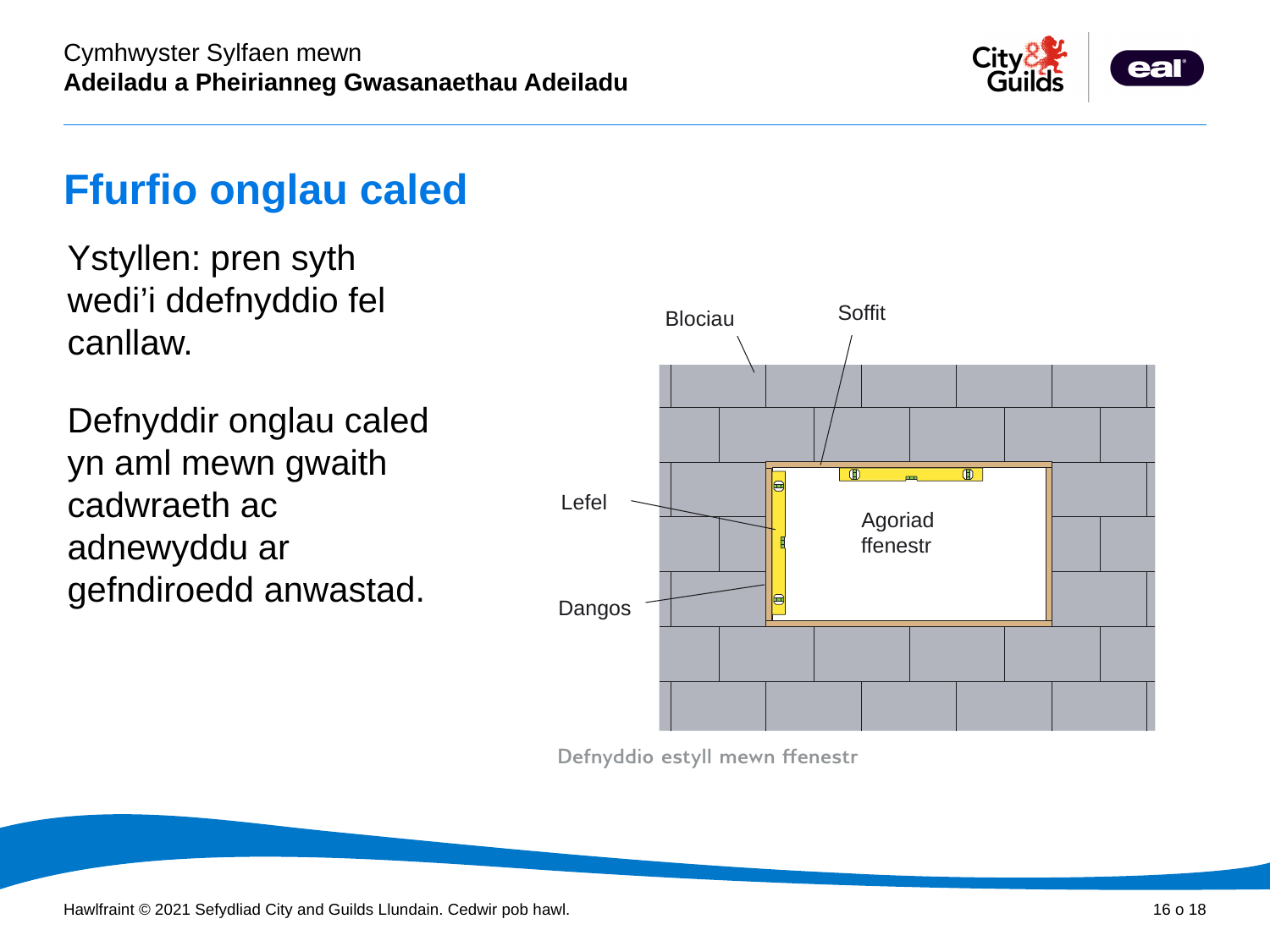

# Ffurfio onglau caled
Ystyllen: pren syth wedi’i ddefnyddio fel canllaw.
Defnyddir onglau caled yn aml mewn gwaith cadwraeth ac adnewyddu ar gefndiroedd anwastad.

Soffit
Blociau

Lefel
Agoriad ffenestr
Dangos
Defnyddio estyll mewn ffenestr